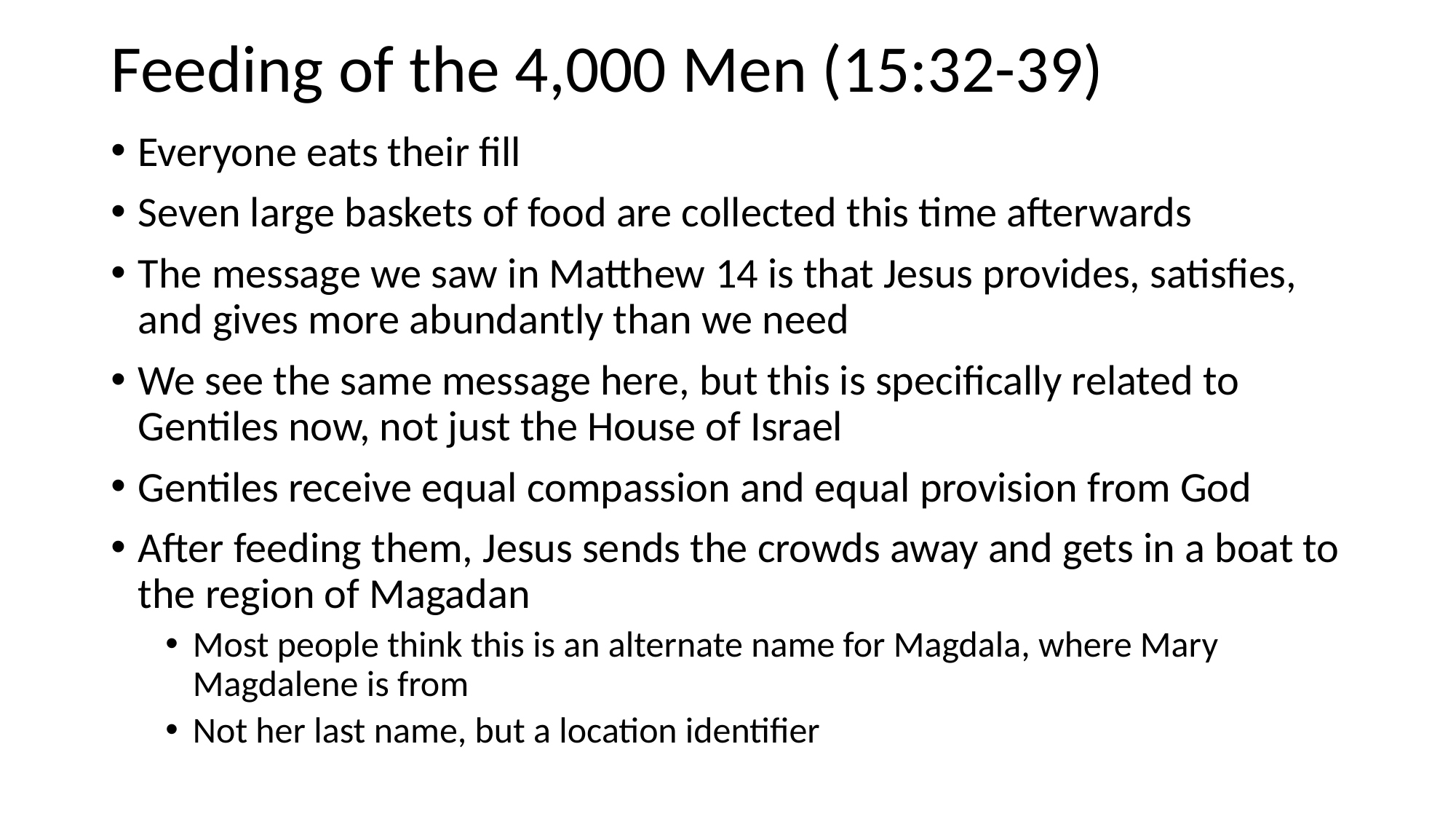

# Feeding of the 4,000 Men (15:32-39)
Everyone eats their fill
Seven large baskets of food are collected this time afterwards
The message we saw in Matthew 14 is that Jesus provides, satisfies, and gives more abundantly than we need
We see the same message here, but this is specifically related to Gentiles now, not just the House of Israel
Gentiles receive equal compassion and equal provision from God
After feeding them, Jesus sends the crowds away and gets in a boat to the region of Magadan
Most people think this is an alternate name for Magdala, where Mary Magdalene is from
Not her last name, but a location identifier